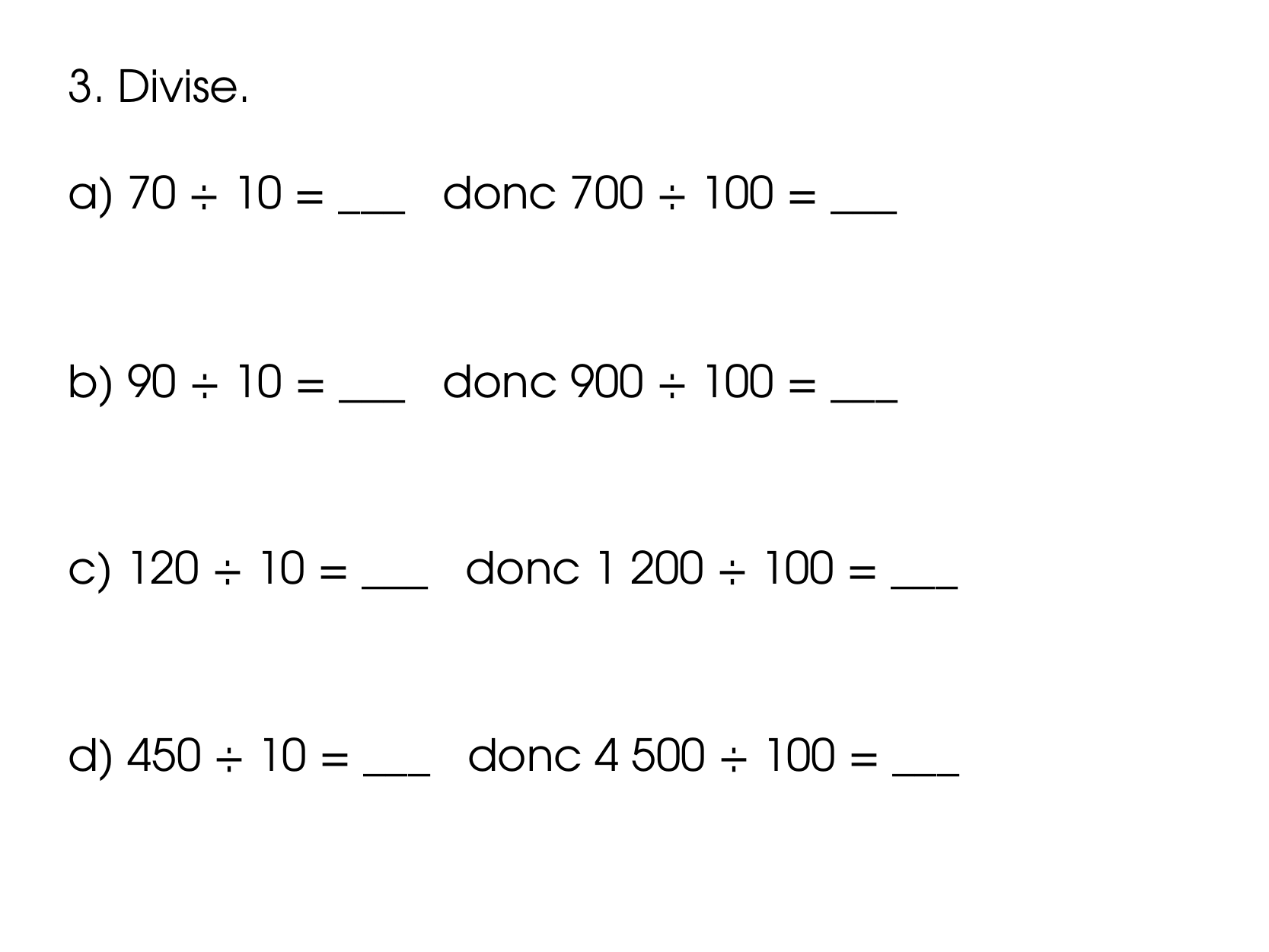

3. Divise.
a) 70 ÷ 10 = ___   donc 700 ÷ 100 = ___
b) 90 ÷ 10 = ___   donc 900 ÷ 100 = ___
c) 120 ÷ 10 = ___   donc 1 200 ÷ 100 = ___
d) 450 ÷ 10 = ___   donc 4 500 ÷ 100 = ___